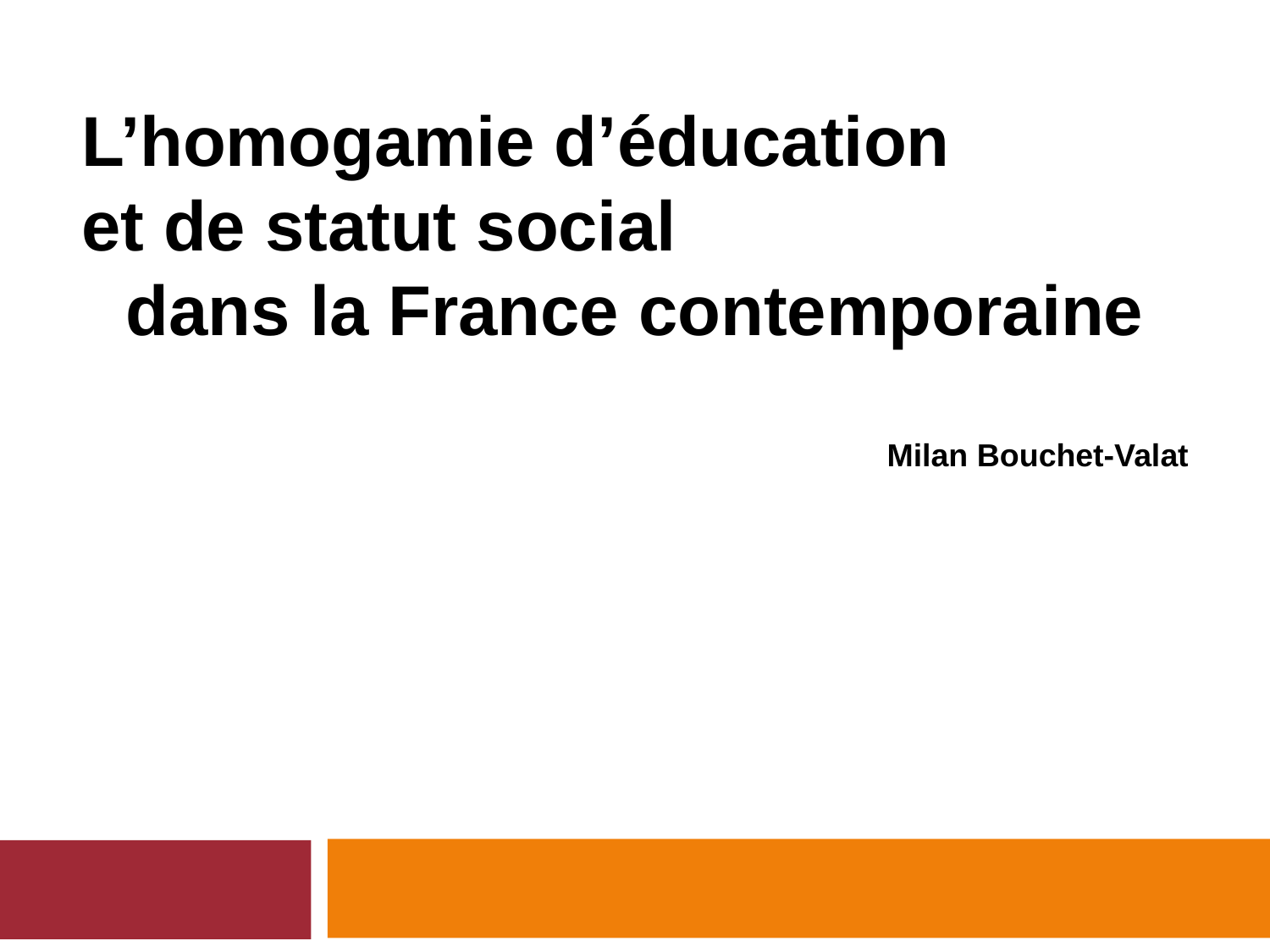

L’homogamie d’éducation
et de statut social
dans la France contemporaine

Milan Bouchet-Valat